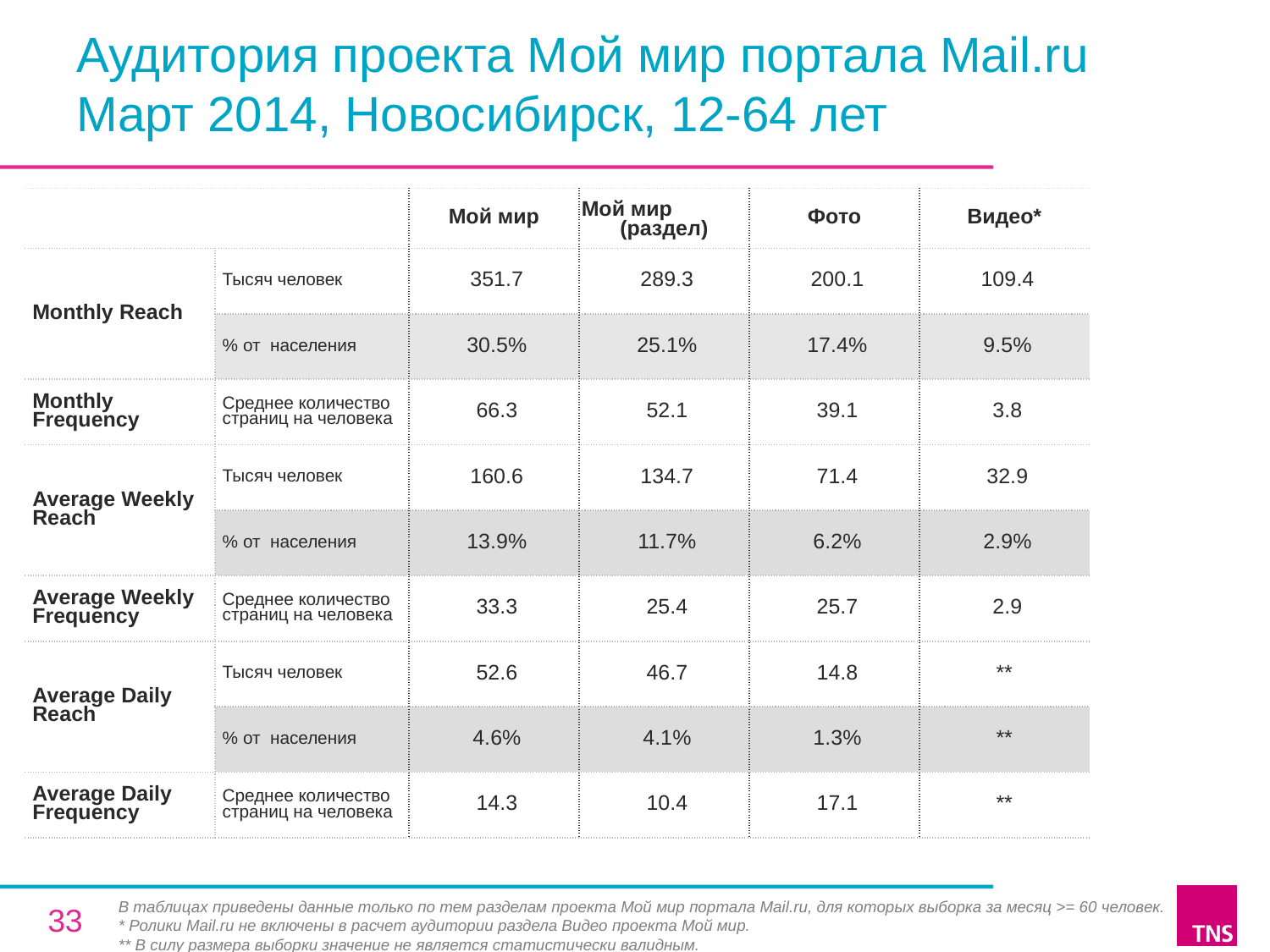

# Аудитория проекта Мой мир портала Mail.ru Март 2014, Новосибирск, 12-64 лет
|  |  | Мой мир | Мой мир (раздел) | Фото | Видео\* |
| --- | --- | --- | --- | --- | --- |
| Monthly Reach | Тысяч человек | 351.7 | 289.3 | 200.1 | 109.4 |
|  | % от населения | 30.5% | 25.1% | 17.4% | 9.5% |
| Monthly Frequency | Среднее количество страниц на человека | 66.3 | 52.1 | 39.1 | 3.8 |
| Average Weekly Reach | Тысяч человек | 160.6 | 134.7 | 71.4 | 32.9 |
|  | % от населения | 13.9% | 11.7% | 6.2% | 2.9% |
| Average Weekly Frequency | Среднее количество страниц на человека | 33.3 | 25.4 | 25.7 | 2.9 |
| Average Daily Reach | Тысяч человек | 52.6 | 46.7 | 14.8 | \*\* |
|  | % от населения | 4.6% | 4.1% | 1.3% | \*\* |
| Average Daily Frequency | Среднее количество страниц на человека | 14.3 | 10.4 | 17.1 | \*\* |
В таблицах приведены данные только по тем разделам проекта Мой мир портала Mail.ru, для которых выборка за месяц >= 60 человек.
* Ролики Mail.ru не включены в расчет аудитории раздела Видео проекта Мой мир.
** В силу размера выборки значение не является статистически валидным.
33